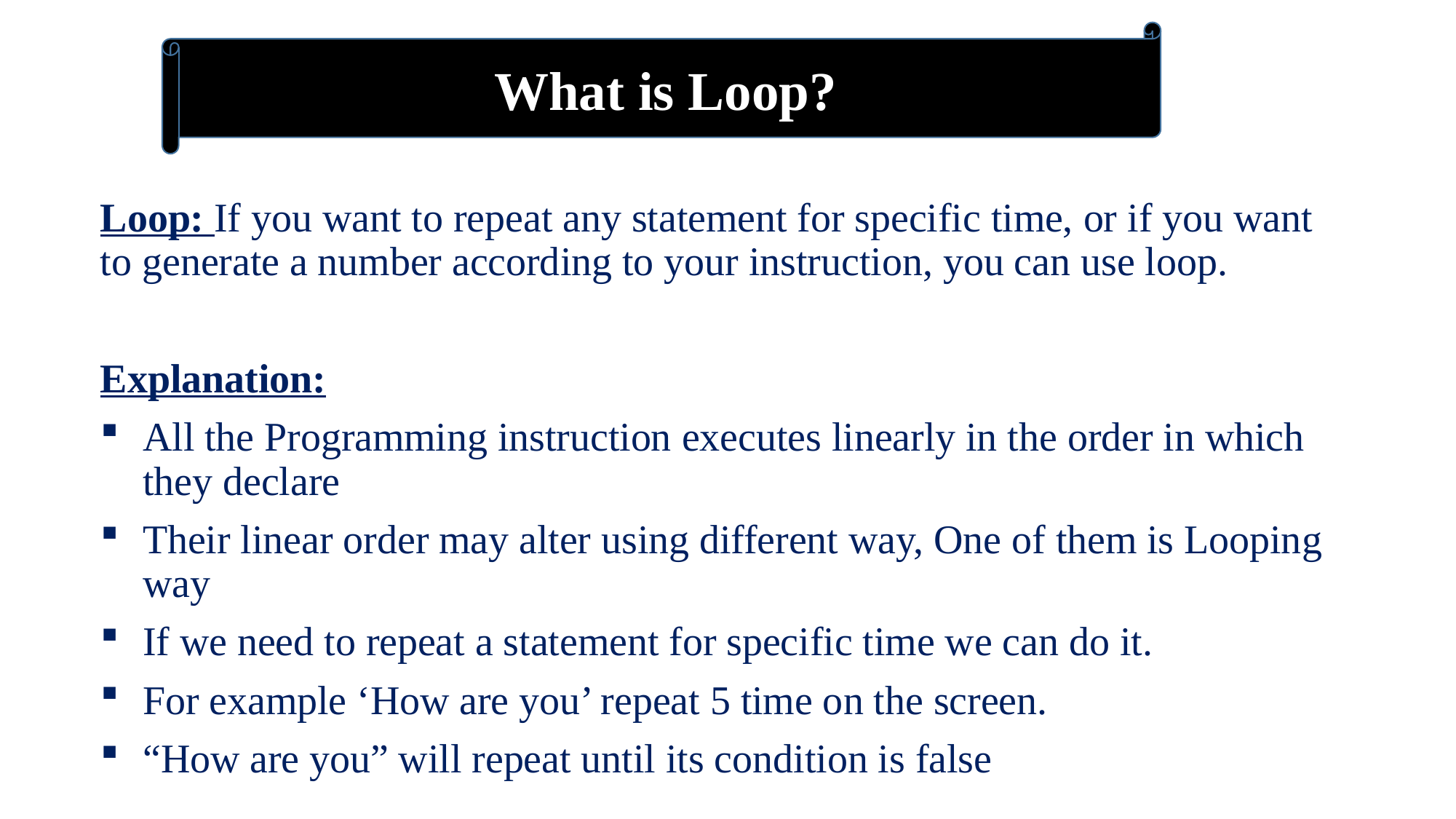

What is Loop?
Loop: If you want to repeat any statement for specific time, or if you want to generate a number according to your instruction, you can use loop.

Explanation:
All the Programming instruction executes linearly in the order in which they declare
Their linear order may alter using different way, One of them is Looping way
If we need to repeat a statement for specific time we can do it.
For example ‘How are you’ repeat 5 time on the screen.
“How are you” will repeat until its condition is false